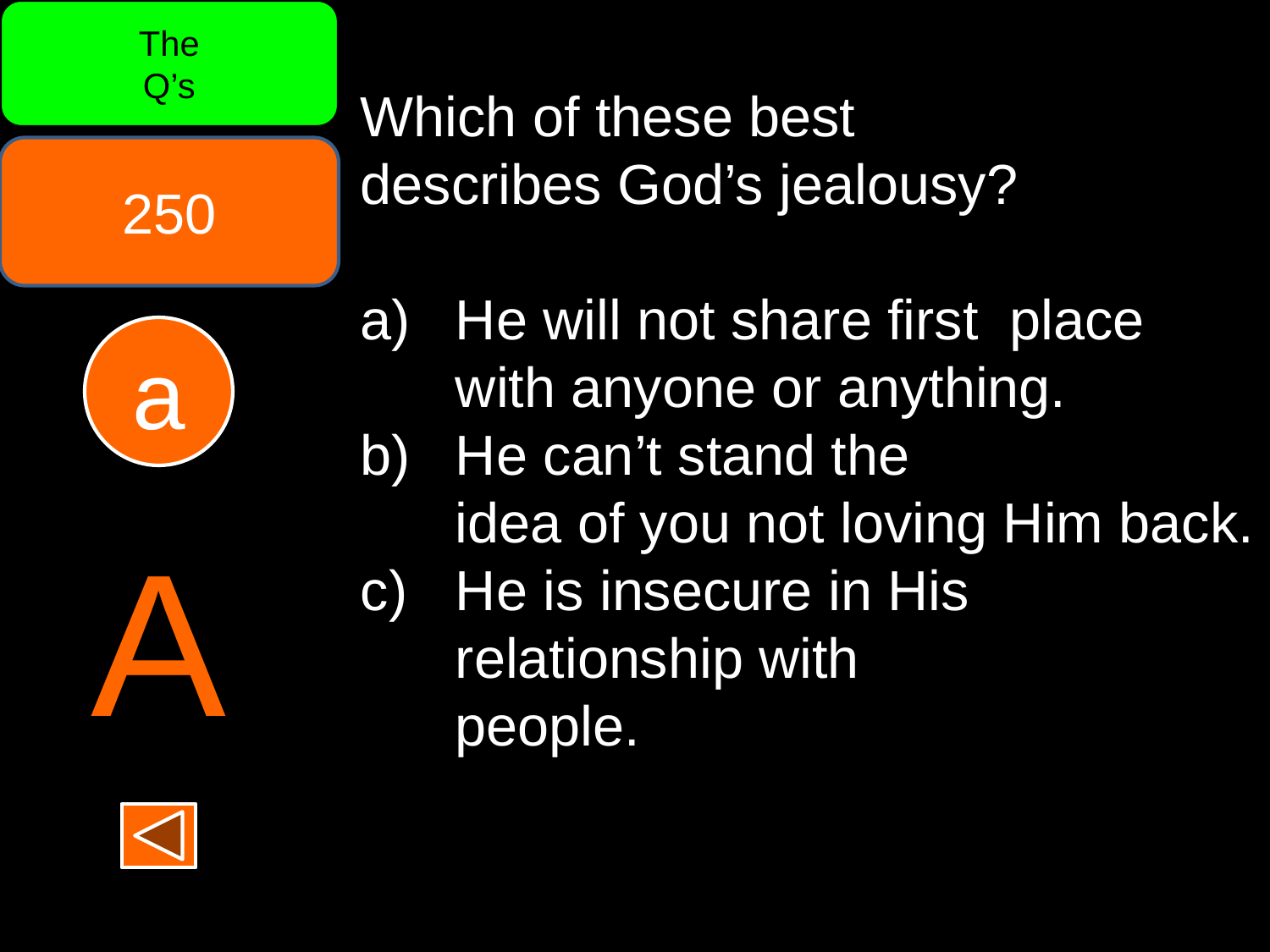

The
Q’s
Which of these best
describes God’s jealousy?

He will not share first  place with anyone or anything.
He can’t stand the
idea of you not loving Him back.
He is insecure in His relationship with
people.
250
a
A